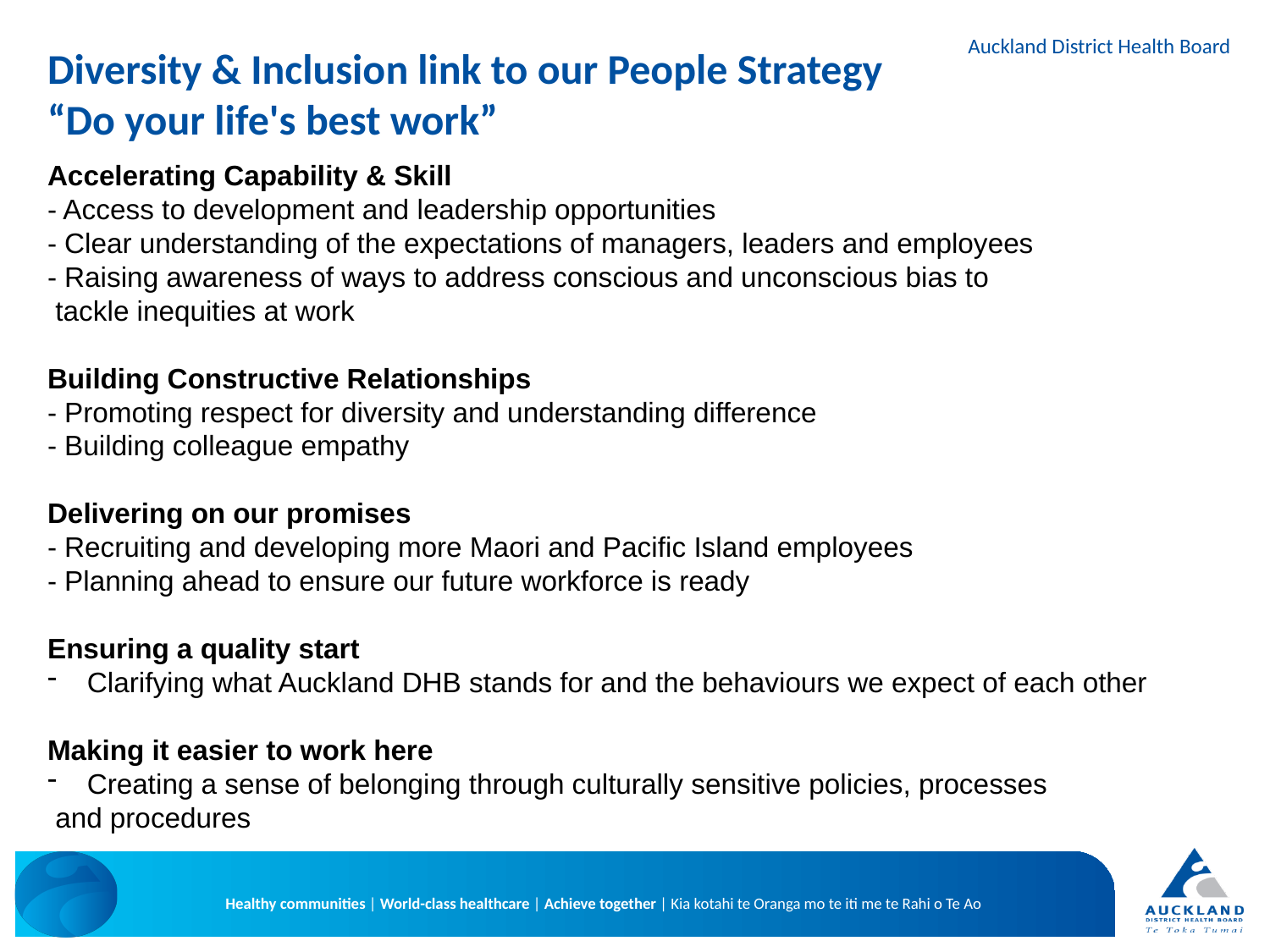

Diversity & Inclusion link to our People Strategy
“Do your life's best work”
Accelerating Capability & Skill
- Access to development and leadership opportunities
- Clear understanding of the expectations of managers, leaders and employees
- Raising awareness of ways to address conscious and unconscious bias to
 tackle inequities at work

Building Constructive Relationships
- Promoting respect for diversity and understanding difference
- Building colleague empathy

Delivering on our promises
- Recruiting and developing more Maori and Pacific Island employees
- Planning ahead to ensure our future workforce is ready

Ensuring a quality start
Clarifying what Auckland DHB stands for and the behaviours we expect of each other

Making it easier to work here
Creating a sense of belonging through culturally sensitive policies, processes
 and procedures